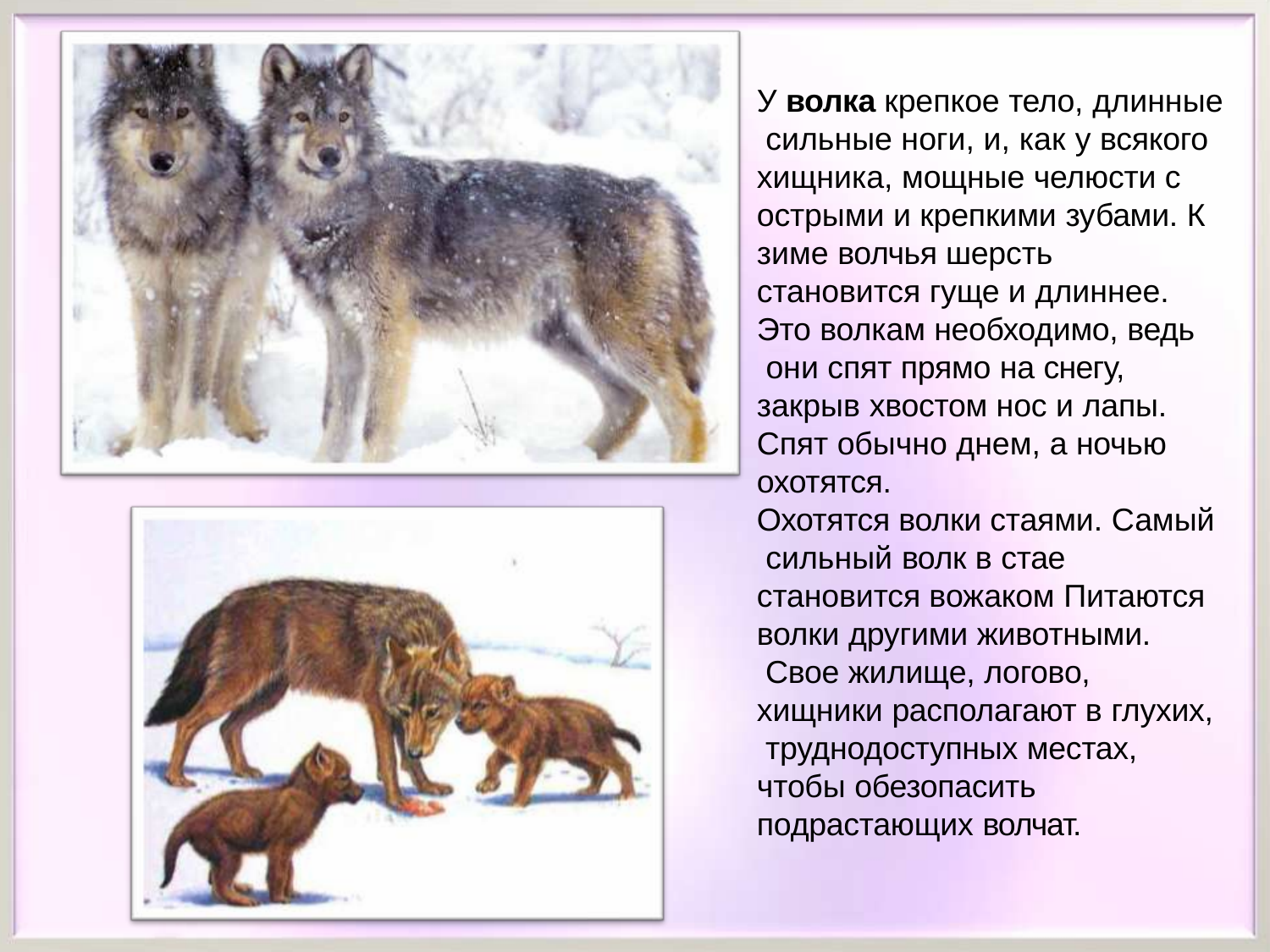

У волка крепкое тело, длинные  сильные ноги, и, как у всякого  хищника, мощные челюсти с  острыми и крепкими зубами. К  зиме волчья шерсть  становится гуще и длиннее.
Это волкам необходимо, ведь  они спят прямо на снегу,  закрыв хвостом нос и лапы.
Спят обычно днем, а ночью
охотятся.
Охотятся волки стаями. Самый  сильный волк в стае  становится вожаком Питаются  волки другими животными.
Свое жилище, логово,  хищники располагают в глухих,  труднодоступных местах,  чтобы обезопасить  подрастающих волчат.